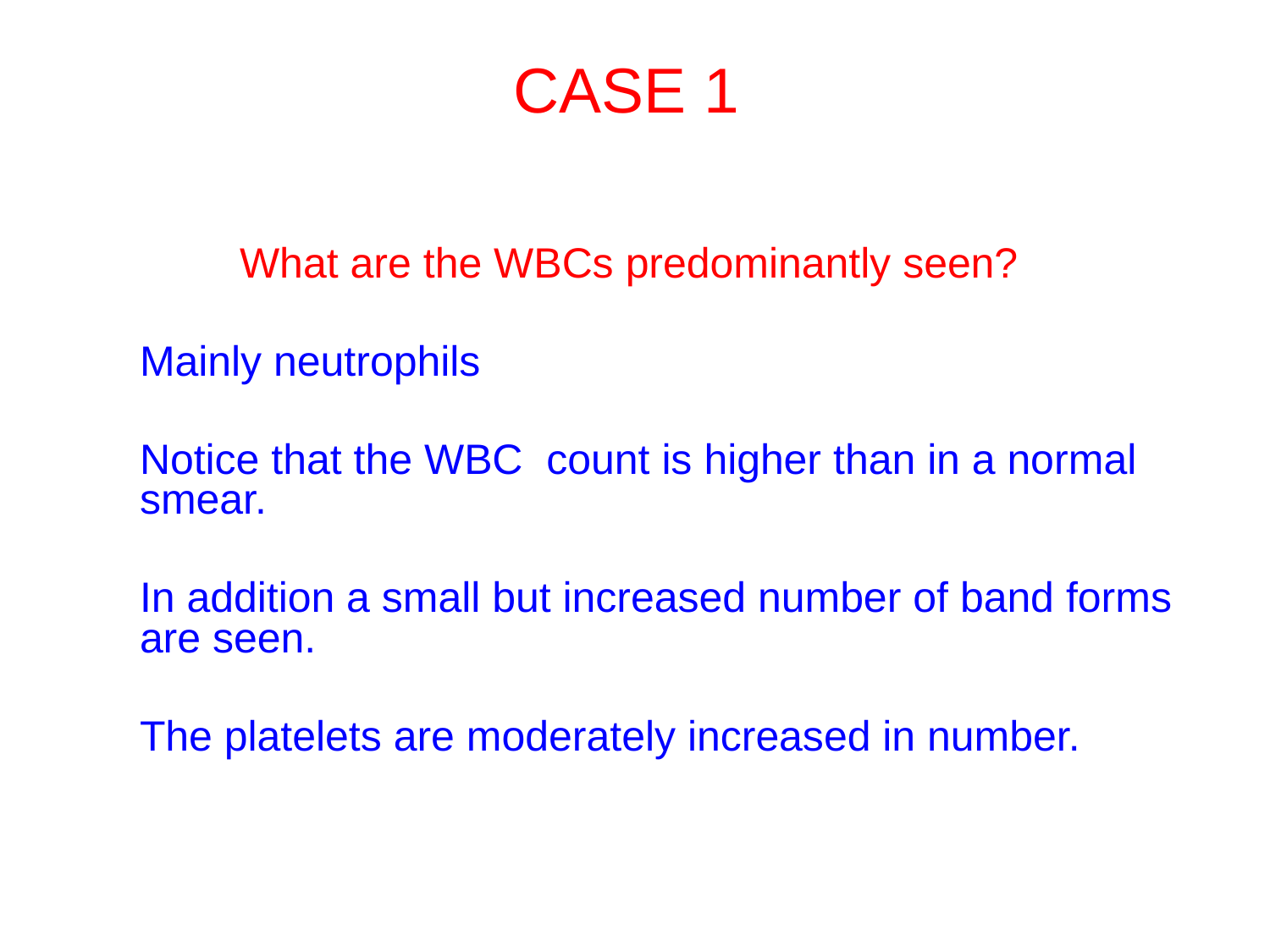

# CASE 1

What are the WBCs predominantly seen?

	Mainly neutrophils

	Notice that the WBC  count is higher than in a normal smear.

	In addition a small but increased number of band forms are seen.

	The platelets are moderately increased in number.